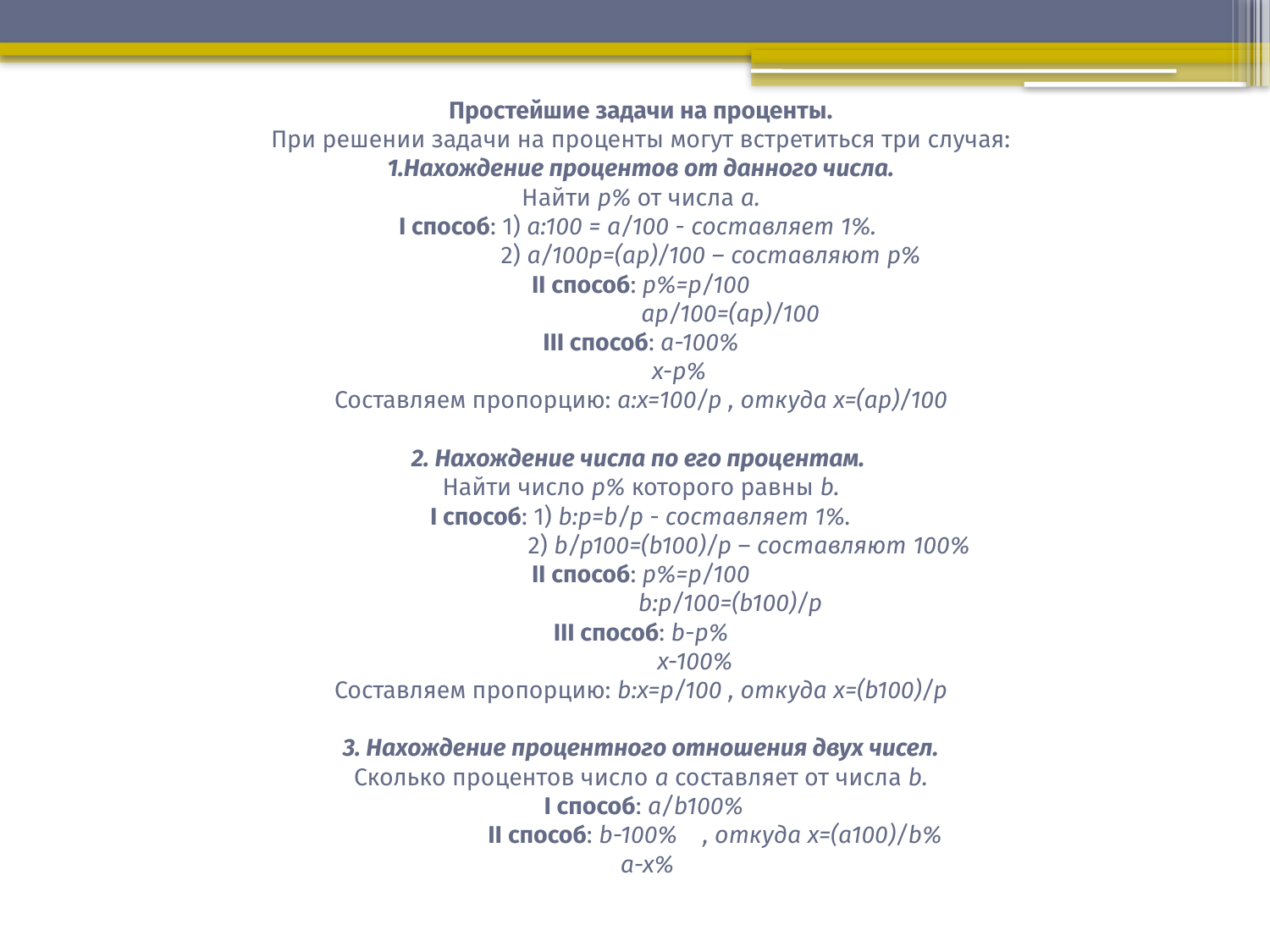

# Простейшие задачи на проценты. При решении задачи на проценты могут встретиться три случая: 1.Нахождение процентов от данного числа. Найти p% от числа a. I способ: 1) a:100 = a/100 - составляет 1%. 2) a/100p=(ap)/100 – составляют p% II способ: p%=p/100 ap/100=(ap)/100 III способ: a-100% x-p% Составляем пропорцию: a:x=100/p , откуда x=(ap)/100 2. Нахождение числа по его процентам. Найти число p% которого равны b. I способ: 1) b:p=b/p - составляет 1%. 2) b/p100=(b100)/p – составляют 100% II способ: p%=p/100 b:p/100=(b100)/p III способ: b-p% x-100% Составляем пропорцию: b:x=p/100 , откуда x=(b100)/p 3. Нахождение процентного отношения двух чисел. Сколько процентов число a составляет от числа b. I способ: a/b100% II способ: b-100%    , откуда x=(a100)/b% a-x%